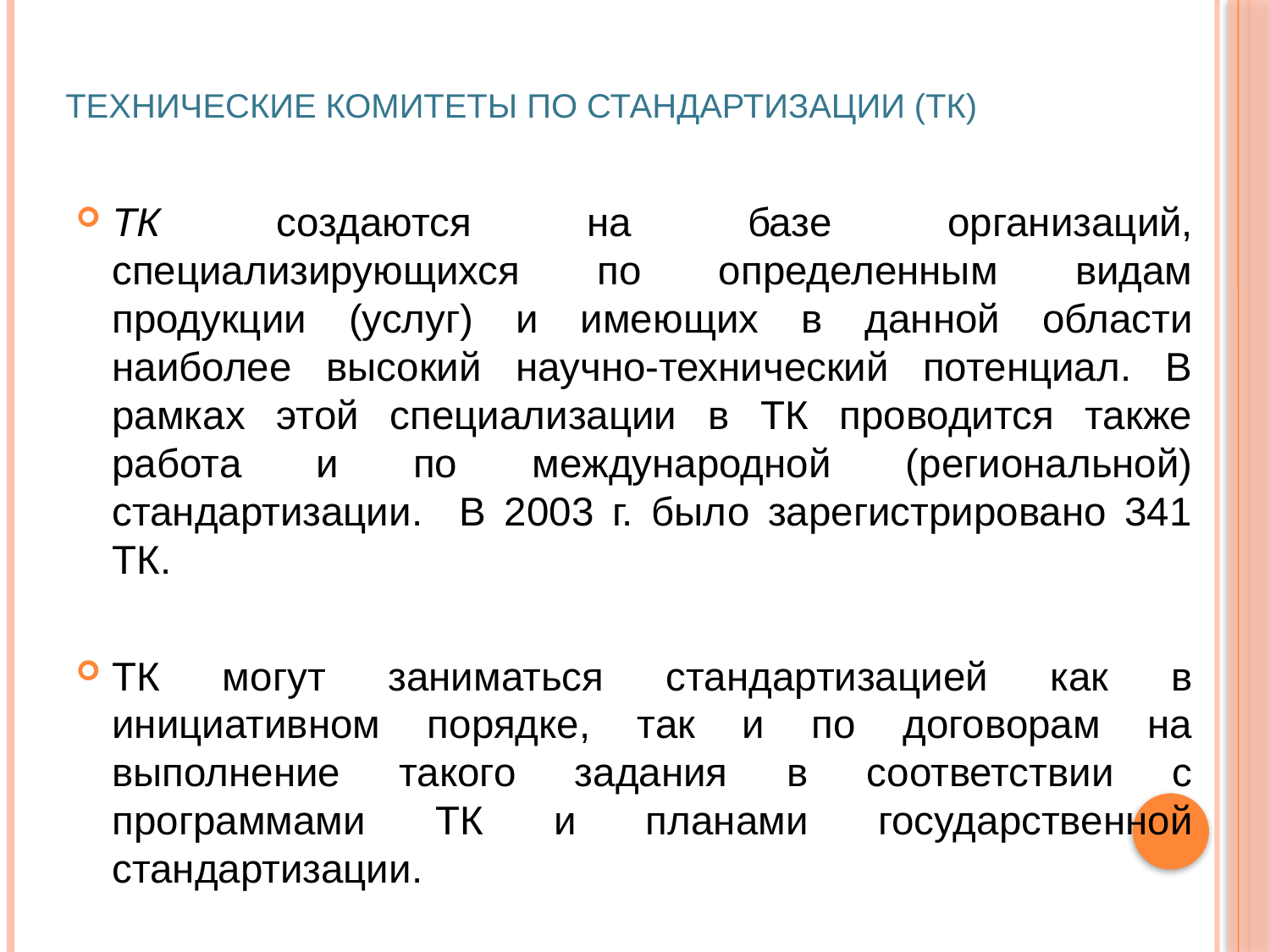

# Технические комитеты по стандартизации (ТК)
ТК создаются на базе организаций, специализирующихся по определенным видам продукции (услуг) и имеющих в данной области наиболее высокий научно-технический потенциал. В рамках этой специализации в ТК проводится также работа и по международной (региональной) стандартизации.  В 2003 г. было зарегистрировано 341 ТК.

ТК могут заниматься стандартизацией как в инициативном порядке, так и по договорам на выполнение такого задания в соответствии с программами ТК и планами государственной стандартизации.